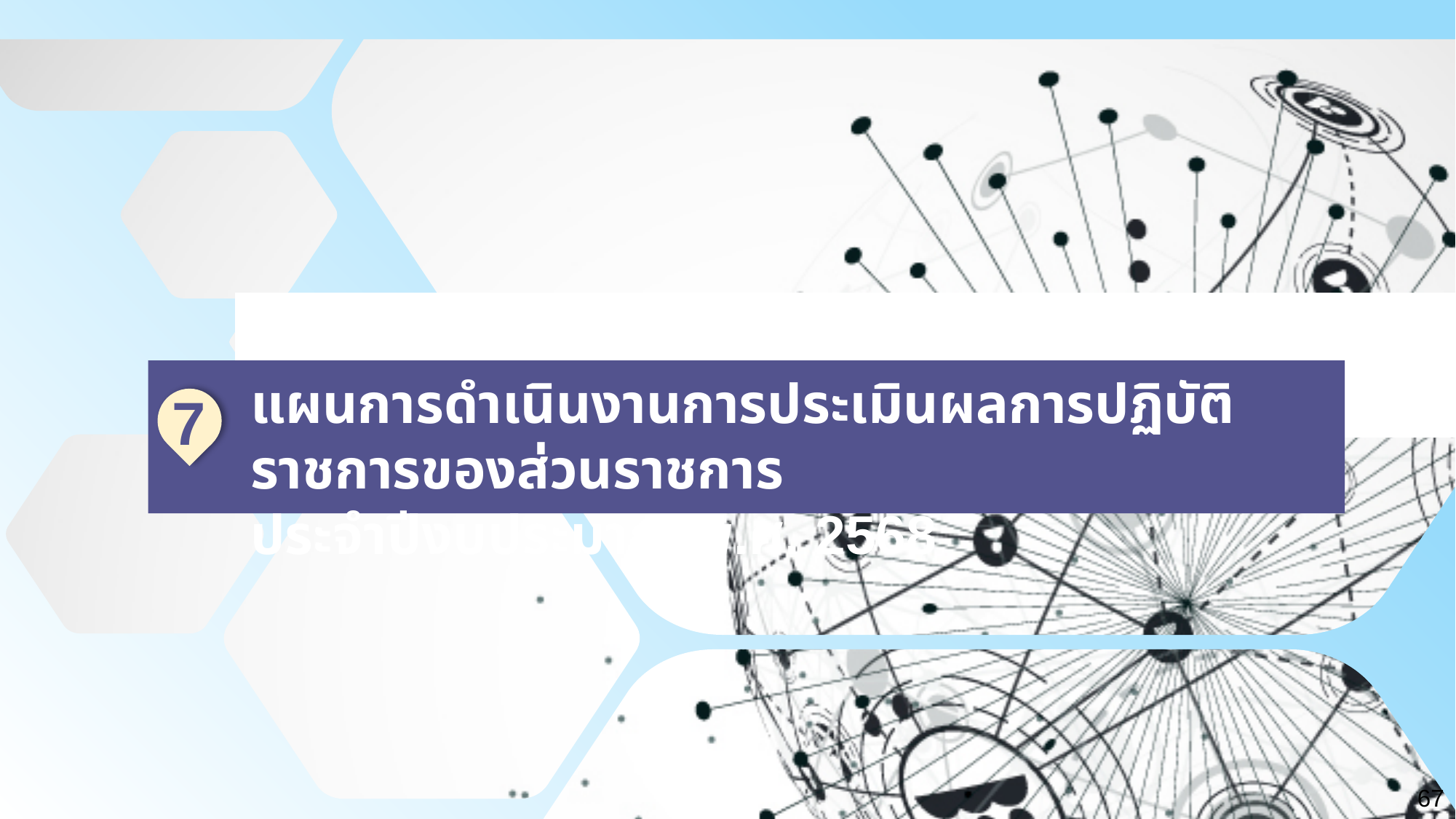

7

แผนการดำเนินงานการประเมินผลการปฏิบัติราชการของส่วนราชการ
ประจำปีงบประมาณ พ.ศ. 2568
67